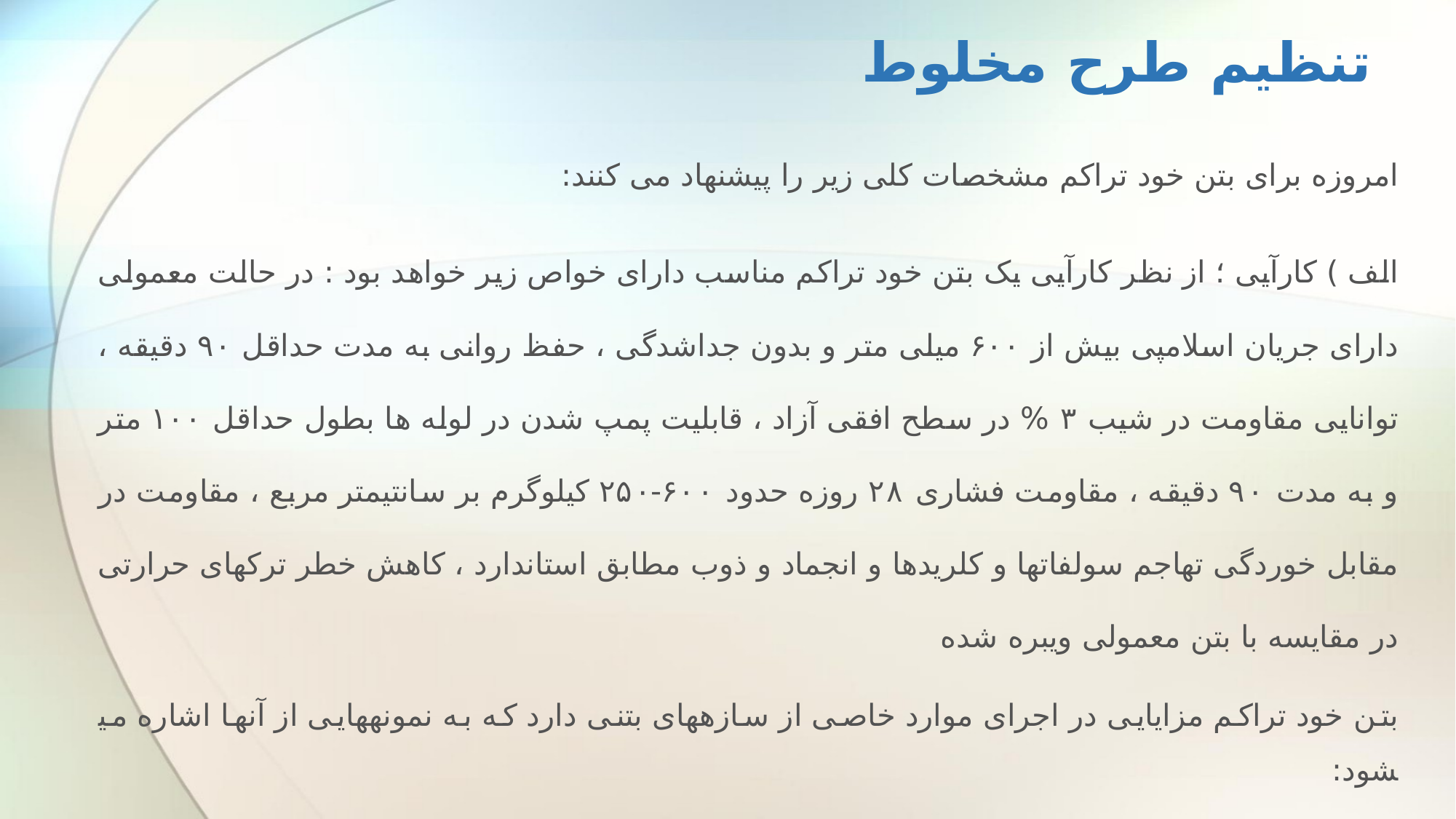

# تنظیم طرح مخلوط
امروزه برای بتن خود تراکم مشخصات کلی زیر را پیشنهاد می کنند:
الف ) کارآیی ؛ از نظر کارآیی یک بتن خود تراکم مناسب دارای خواص زیر خواهد بود : در حالت معمولی دارای جریان اسلامپی بیش از ۶۰۰ میلی متر و بدون جداشدگی ، حفظ روانی به مدت حداقل ۹۰ دقیقه ، توانایی مقاومت در شیب ۳ % در سطح افقی آزاد ، قابلیت پمپ شدن در لوله ها بطول حداقل ۱۰۰ متر و به مدت ۹۰ دقیقه ، مقاومت فشاری ۲۸ روزه حدود ۶۰۰-۲۵۰ کیلوگرم بر سانتیمتر مربع ، مقاومت در مقابل خوردگی تهاجم سولفاتها و کلریدها و انجماد و ذوب مطابق استاندارد ، کاهش خطر ترکهای حرارتی در مقایسه با بتن معمولی ویبره شده
بتن خود تراکم مزایایی در اجرای موارد خاصی از سازه­های بتنی دارد که به نمونه­هایی از آنها اشاره می­شود:
-          سازه های بتنی معماری – هنری که نیاز به ظرافت خاص با میلگرد گذاری فشرده دارند .